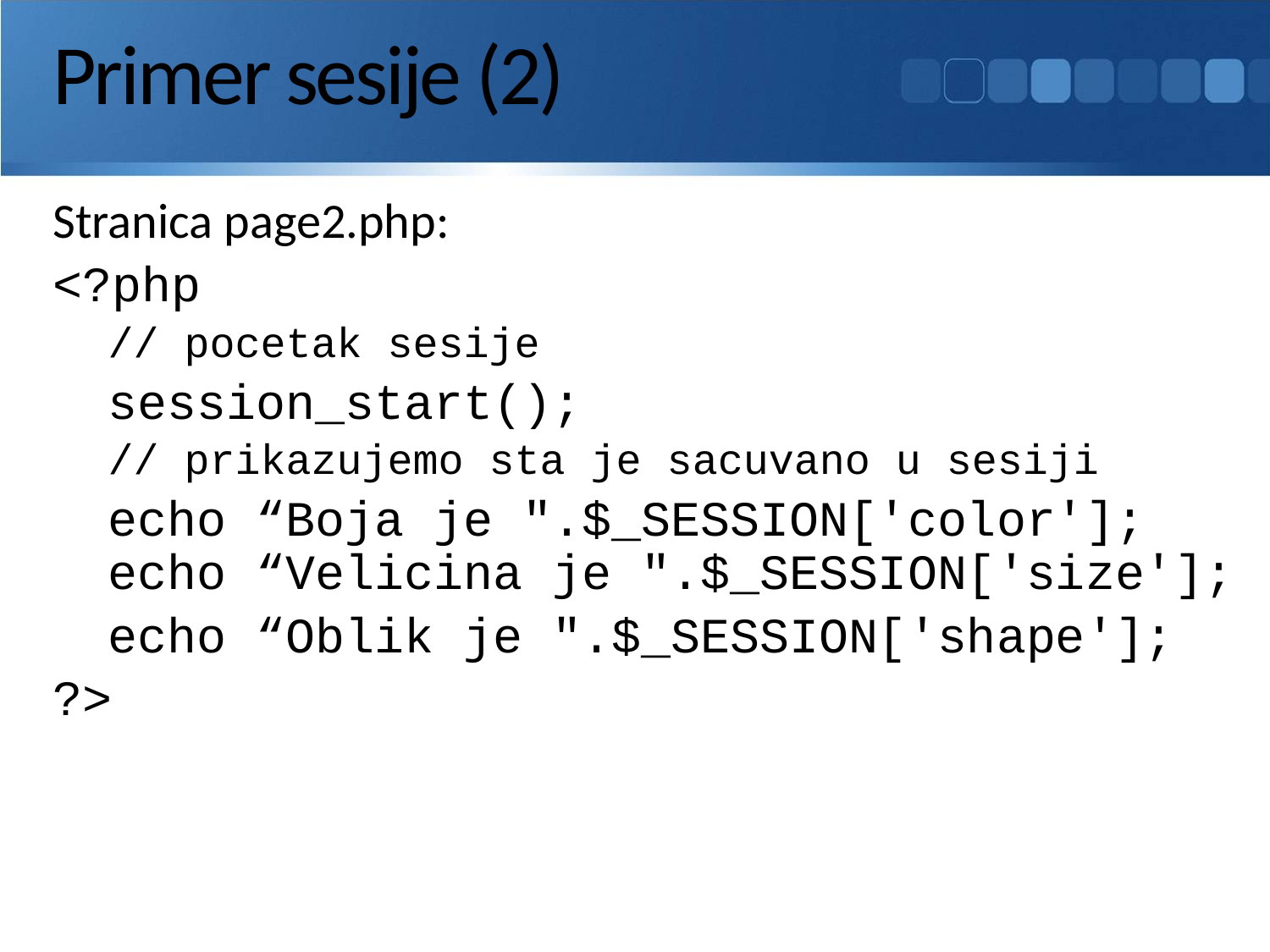

# Primer sesije (2)
Stranica page2.php:
<?php
	// pocetak sesije
	session_start();
	// prikazujemo sta je sacuvano u sesiji
	echo “Boja je ".$_SESSION['color']; echo “Velicina je ".$_SESSION['size'];
	echo “Oblik je ".$_SESSION['shape'];
?>